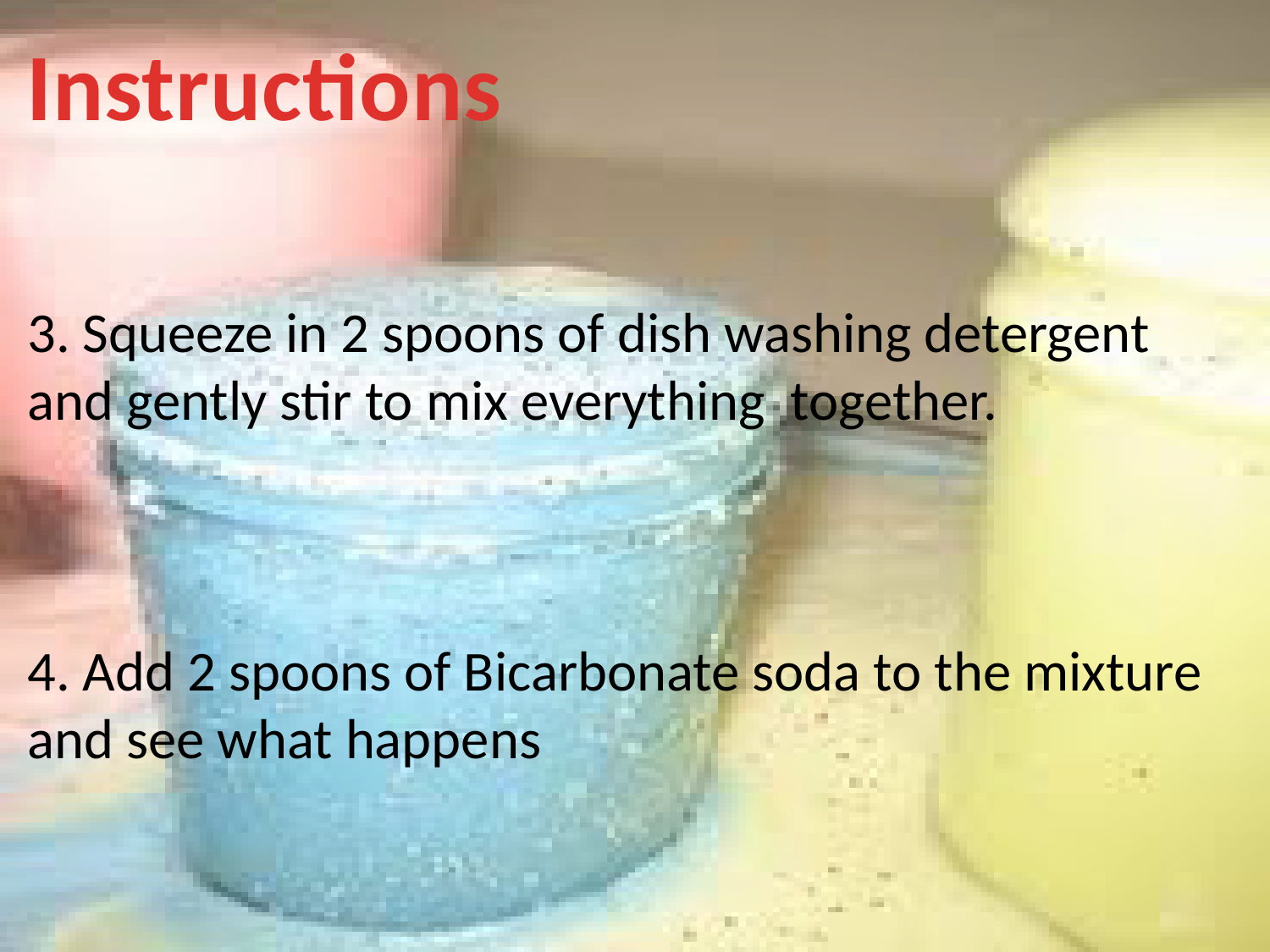

Instructions

3. Squeeze in 2 spoons of dish washing detergent and gently stir to mix everything  together.

4. Add 2 spoons of Bicarbonate soda to the mixture and see what happens